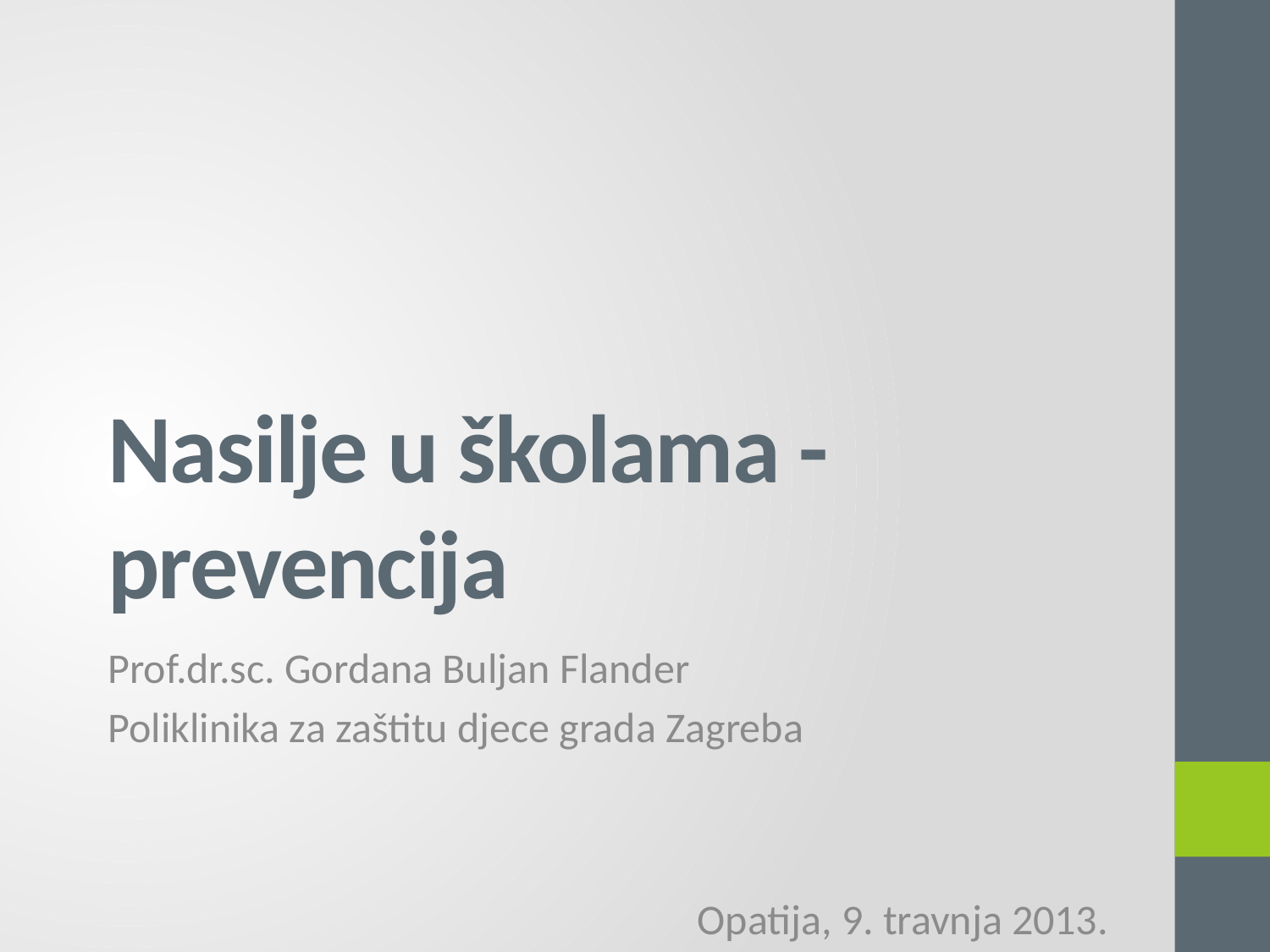

# Nasilje u školama - prevencija
Prof.dr.sc. Gordana Buljan Flander
Poliklinika za zaštitu djece grada Zagreba
Opatija, 9. travnja 2013.